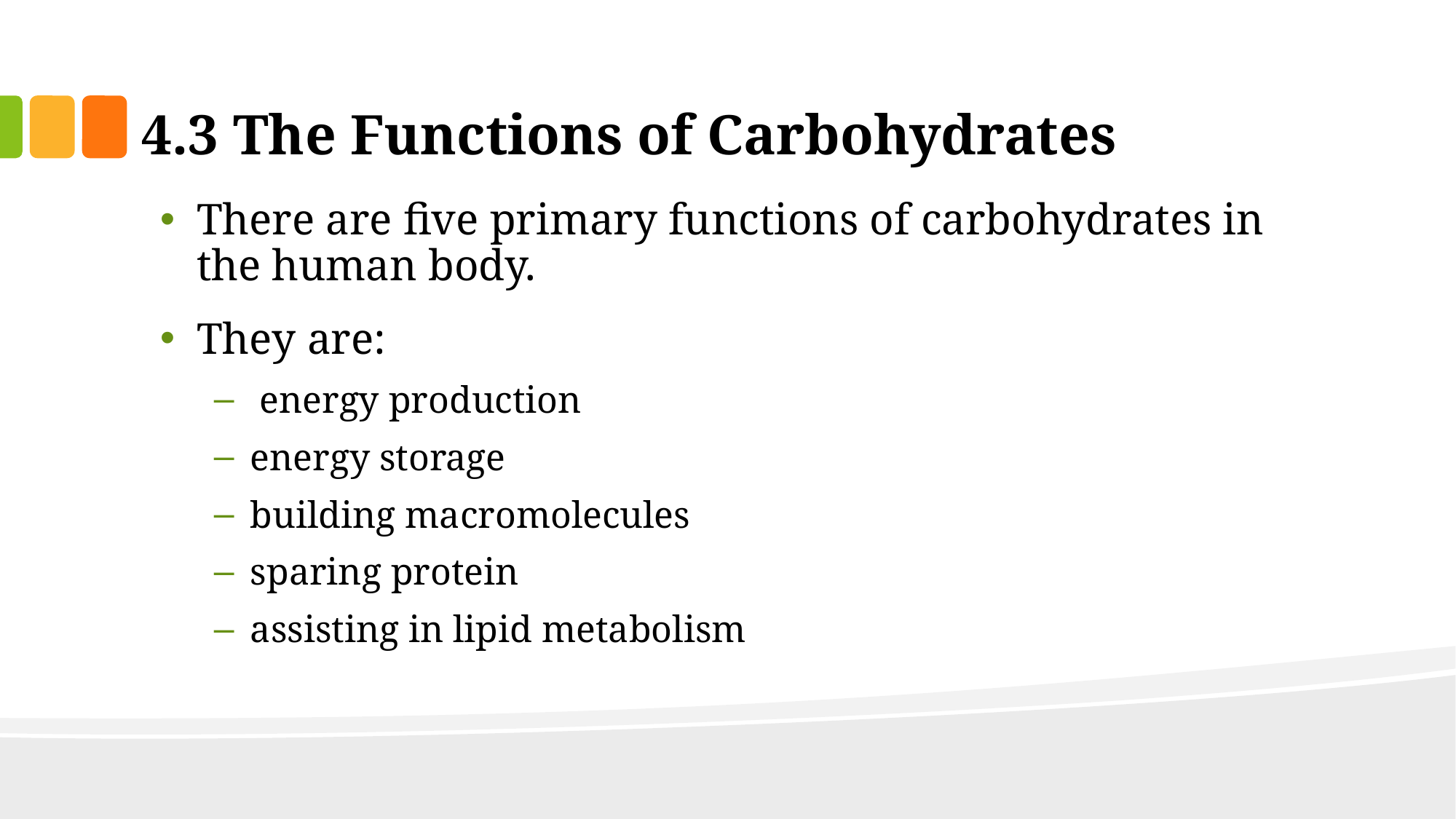

# 4.3 The Functions of Carbohydrates
There are five primary functions of carbohydrates in the human body.
They are:
 energy production
energy storage
building macromolecules
sparing protein
assisting in lipid metabolism